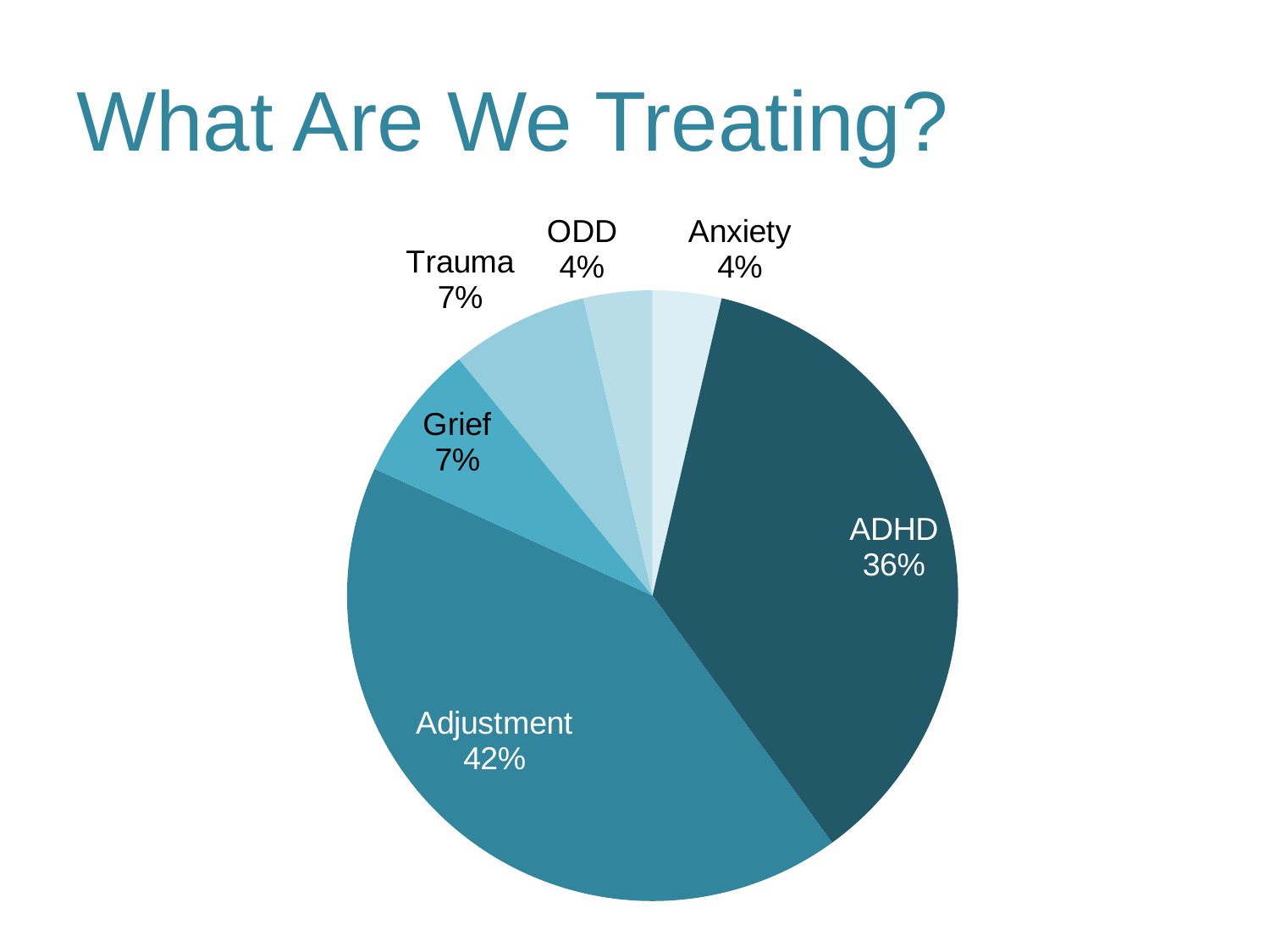

# What Are We Treating?

### Chart

| Category | Sales |
|---|---|
| Anxiety | 2.0 |
| ADHD | 20.0 |
| Adjustment | 23.0 |
| Grief | 4.0 |
| Trauma | 4.0 |
| ODD | 2.0 |